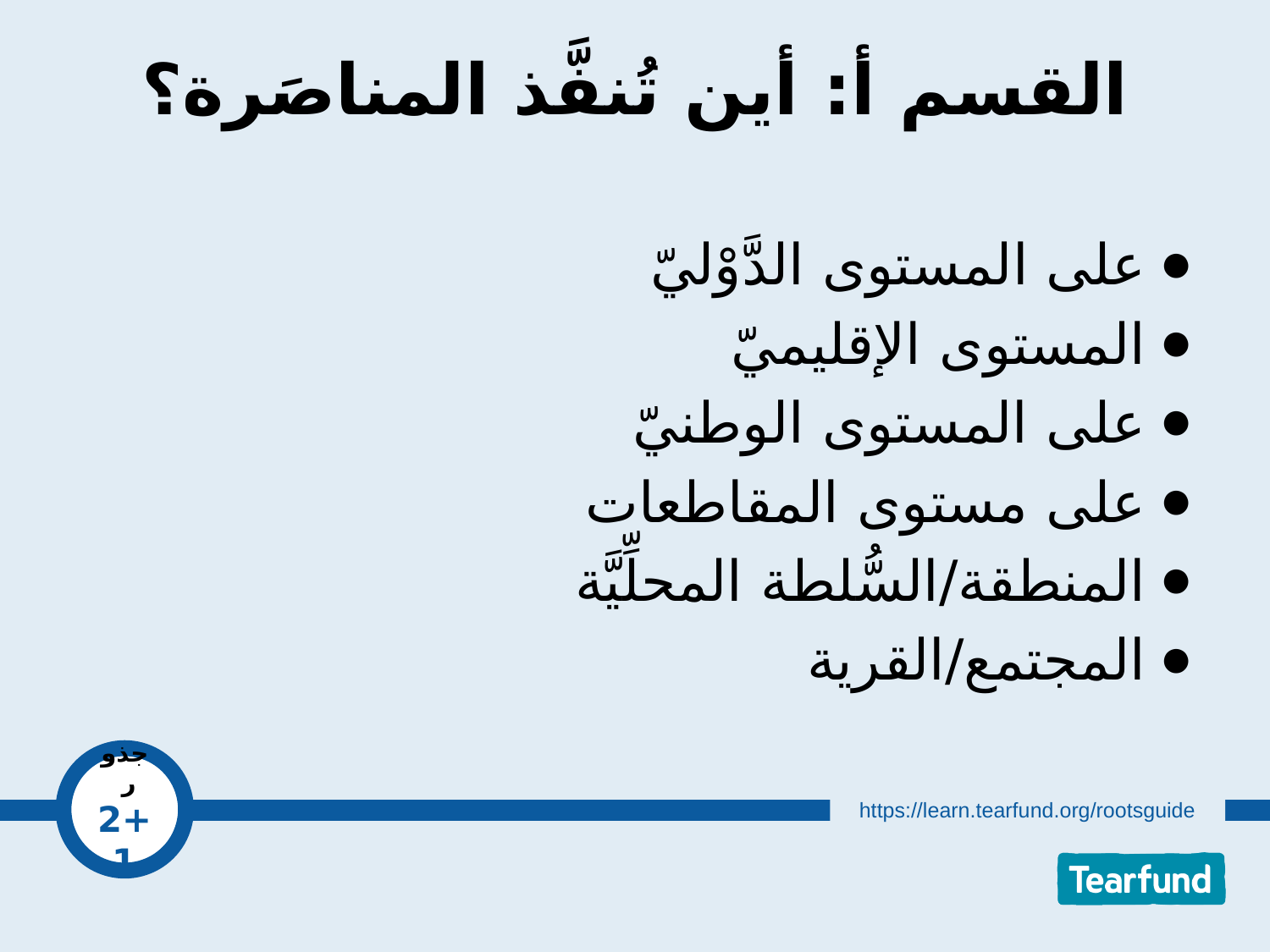

# القسم أ: أين تُنفَّذ المناصَرة؟
على المستوى الدَّوْليّ
المستوى الإقليميّ
على المستوى الوطنيّ
على مستوى المقاطعات
المنطقة/السُّلطة المحلِّيَّة
المجتمع/القرية